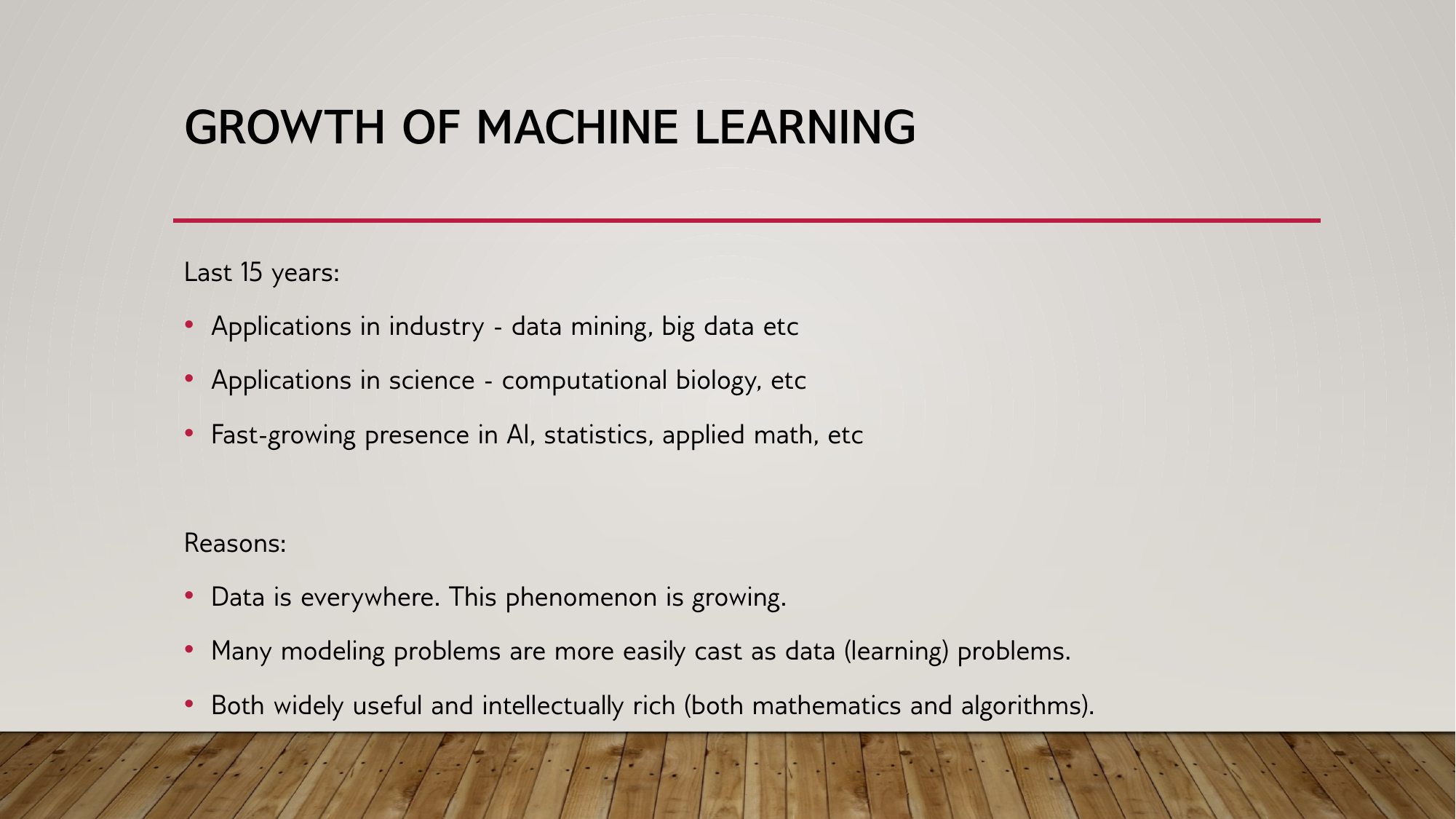

# Growth of Machine Learning
Last 15 years:
Applications in industry - data mining, big data etc
Applications in science - computational biology, etc
Fast-growing presence in AI, statistics, applied math, etc

Reasons:
Data is everywhere. This phenomenon is growing.
Many modeling problems are more easily cast as data (learning) problems.
Both widely useful and intellectually rich (both mathematics and algorithms).